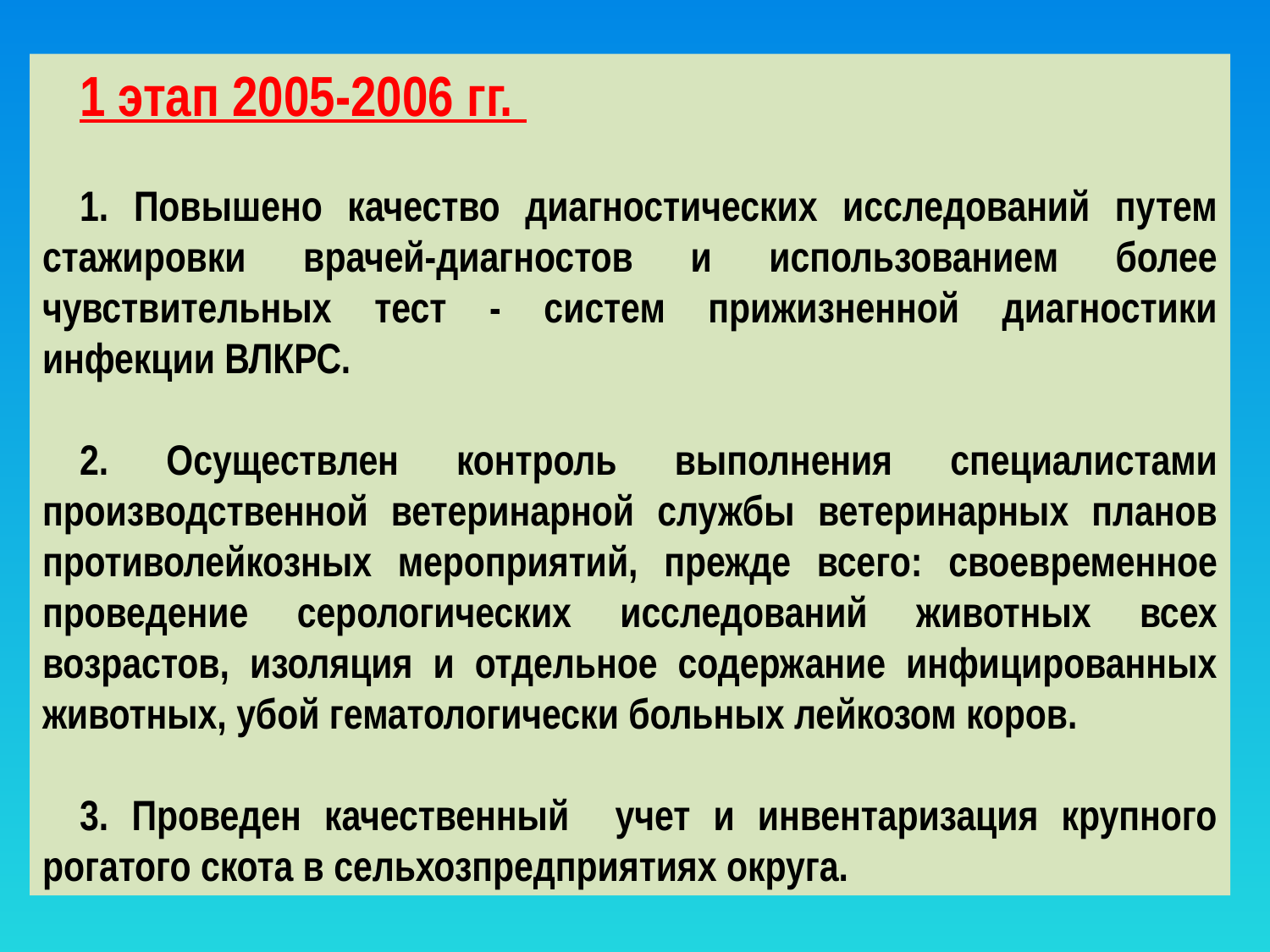

1 этап 2005-2006 гг.

1. Повышено качество диагностических исследований путем стажировки врачей-диагностов и использованием более чувствительных тест - систем прижизненной диагностики инфекции ВЛКРС.

2. Осуществлен контроль выполнения специалистами производственной ветеринарной службы ветеринарных планов противолейкозных мероприятий, прежде всего: своевременное проведение серологических исследований животных всех возрастов, изоляция и отдельное содержание инфицированных животных, убой гематологически больных лейкозом коров.

3. Проведен качественный  учет и инвентаризация крупного рогатого скота в сельхозпредприятиях округа.